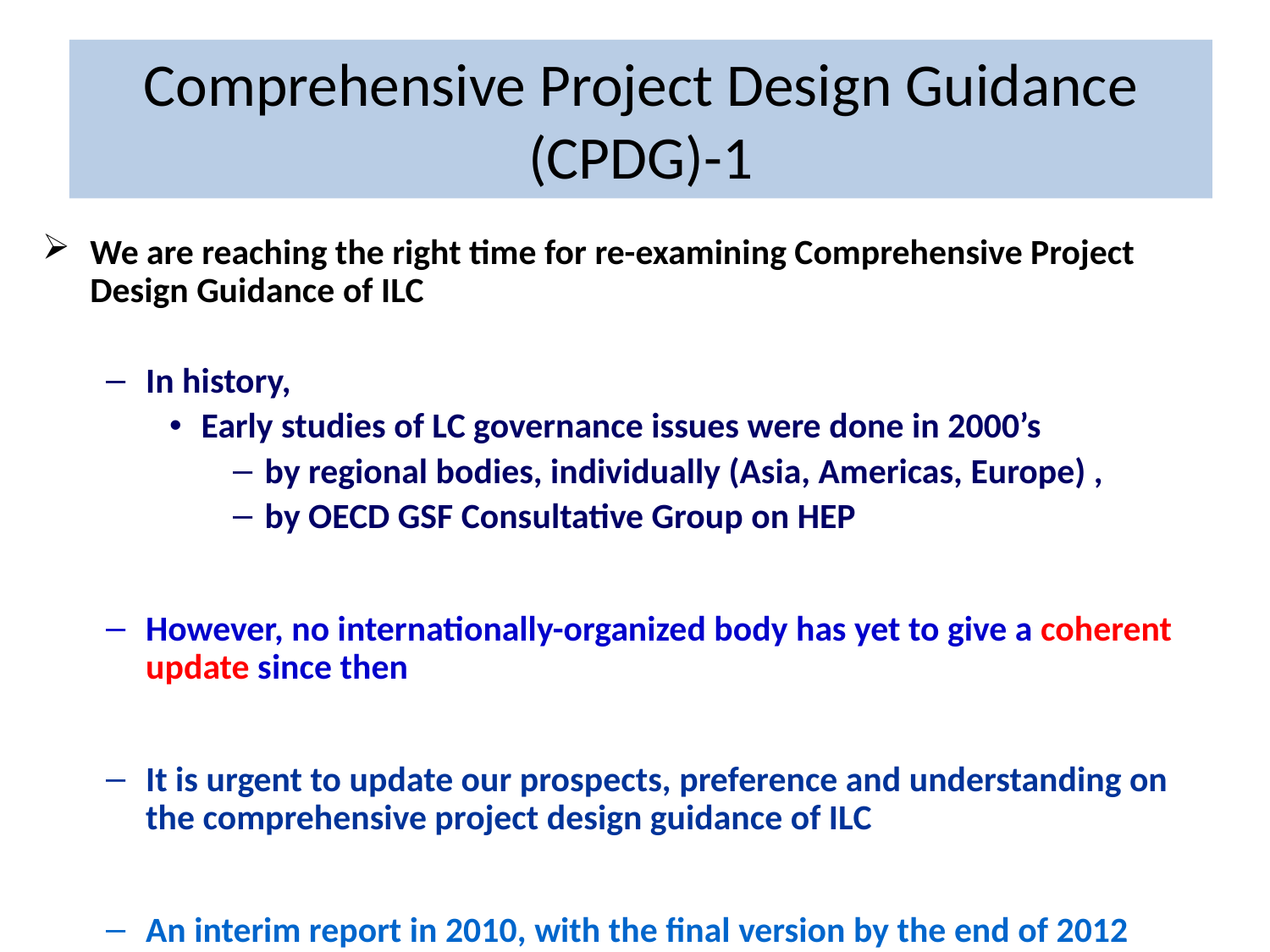

Comprehensive Project Design Guidance (CPDG)-1
We are reaching the right time for re-examining Comprehensive Project Design Guidance of ILC

In history,
Early studies of LC governance issues were done in 2000’s
by regional bodies, individually (Asia, Americas, Europe) ,
by OECD GSF Consultative Group on HEP

However, no internationally-organized body has yet to give a coherent update since then

It is urgent to update our prospects, preference and understanding on the comprehensive project design guidance of ILC

An interim report in 2010, with the final version by the end of 2012